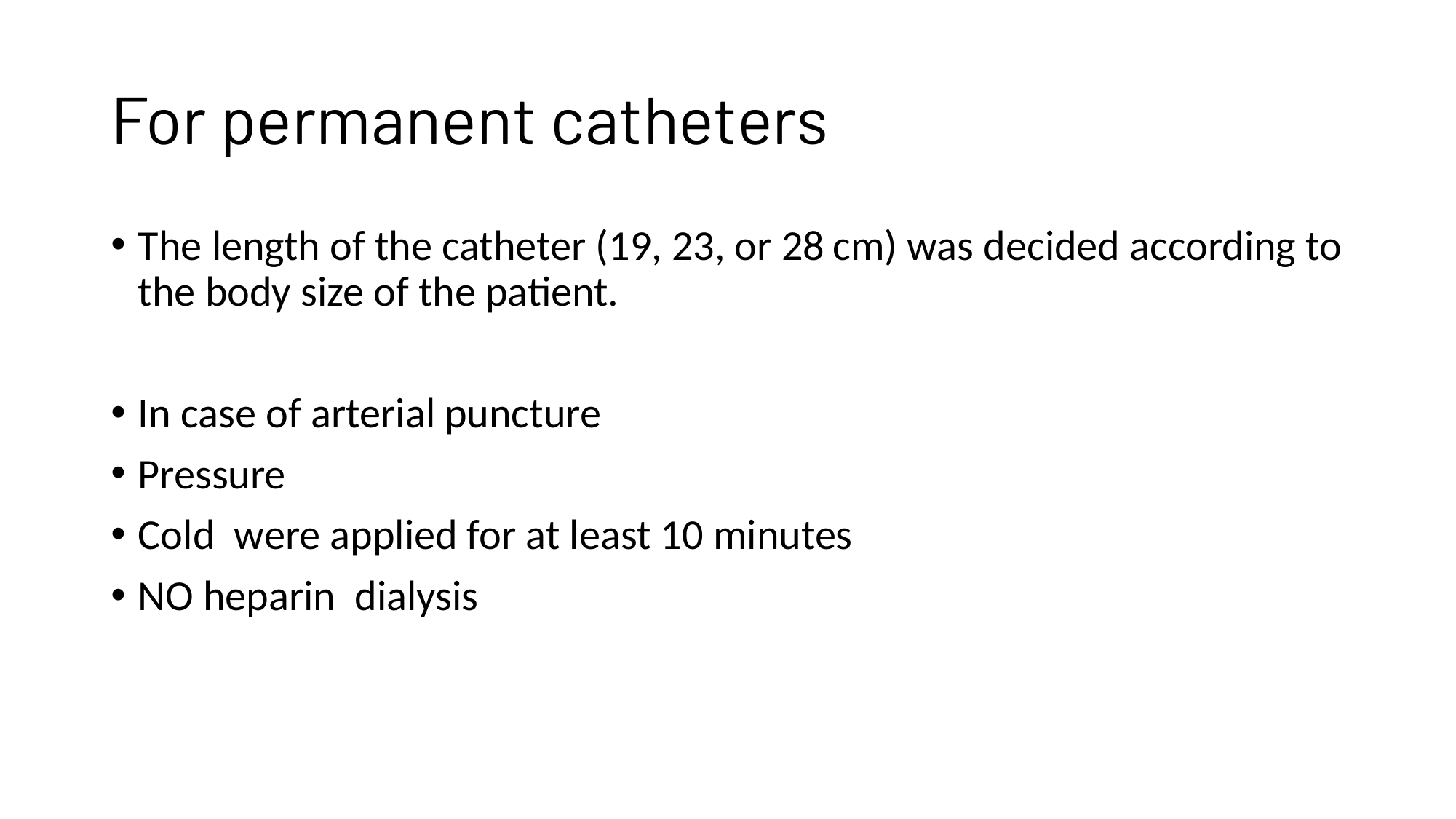

# For permanent catheters
The length of the catheter (19, 23, or 28 cm) was decided according to the body size of the patient.

In case of arterial puncture
Pressure
Cold  were applied for at least 10 minutes
NO heparin  dialysis